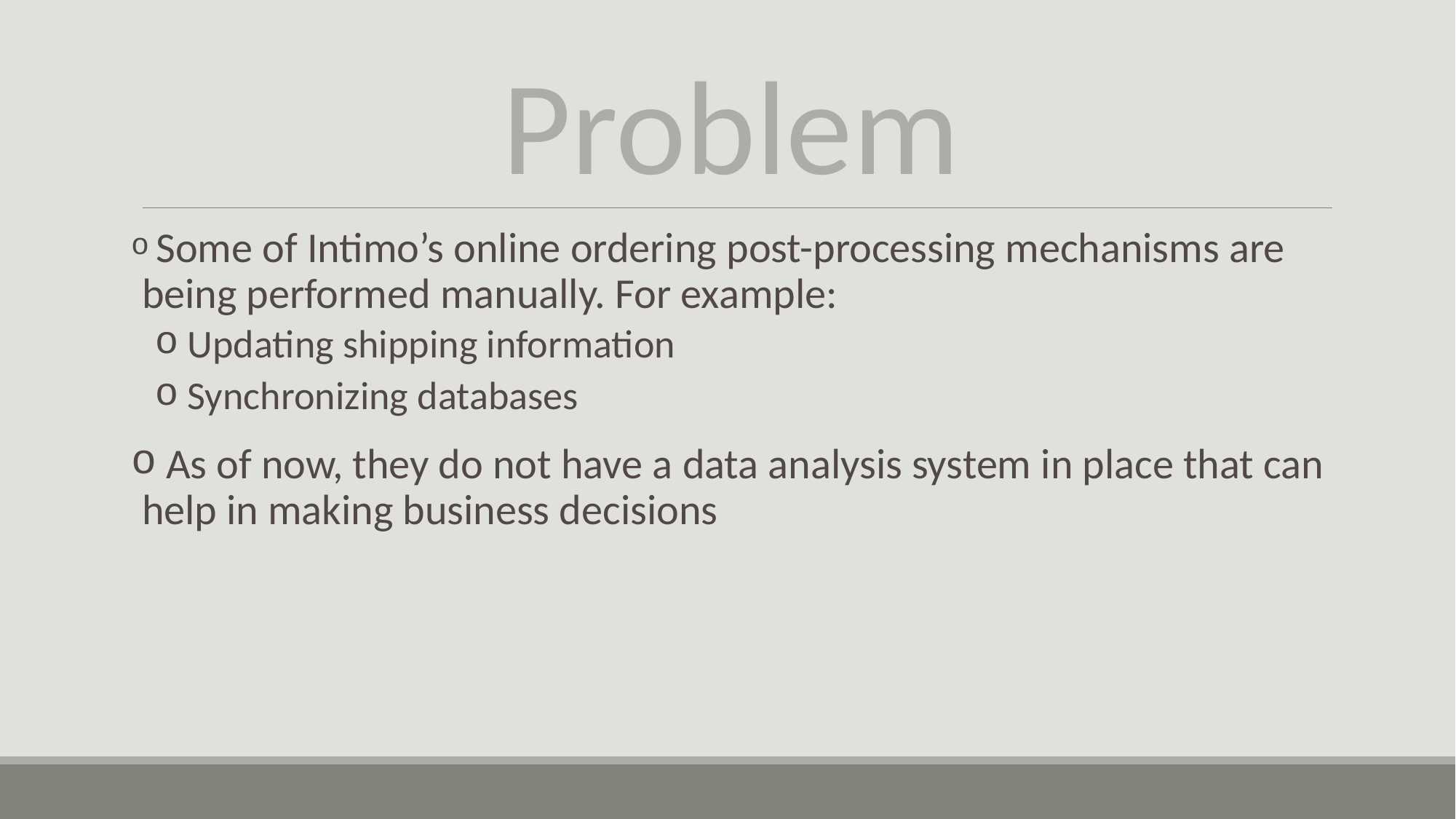

# Problem
 Some of Intimo’s online ordering post-processing mechanisms are being performed manually. For example:
 Updating shipping information
 Synchronizing databases
 As of now, they do not have a data analysis system in place that can help in making business decisions